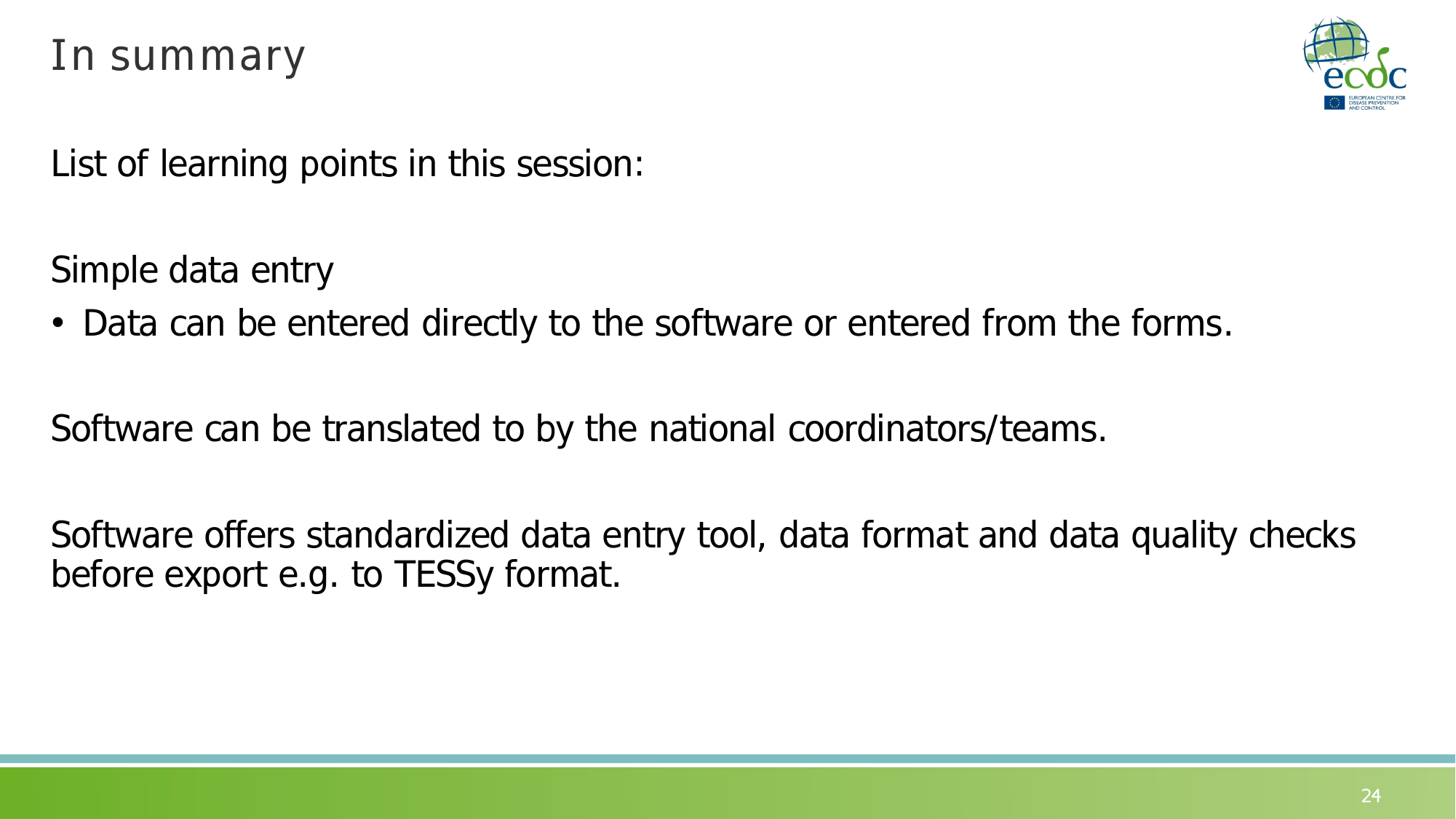

# In summary
List of learning points in this session:

Simple data entry
Data can be entered directly to the software or entered from the forms.

Software can be translated to by the national coordinators/teams.

Software offers standardized data entry tool, data format and data quality checks before export e.g. to TESSy format.
24